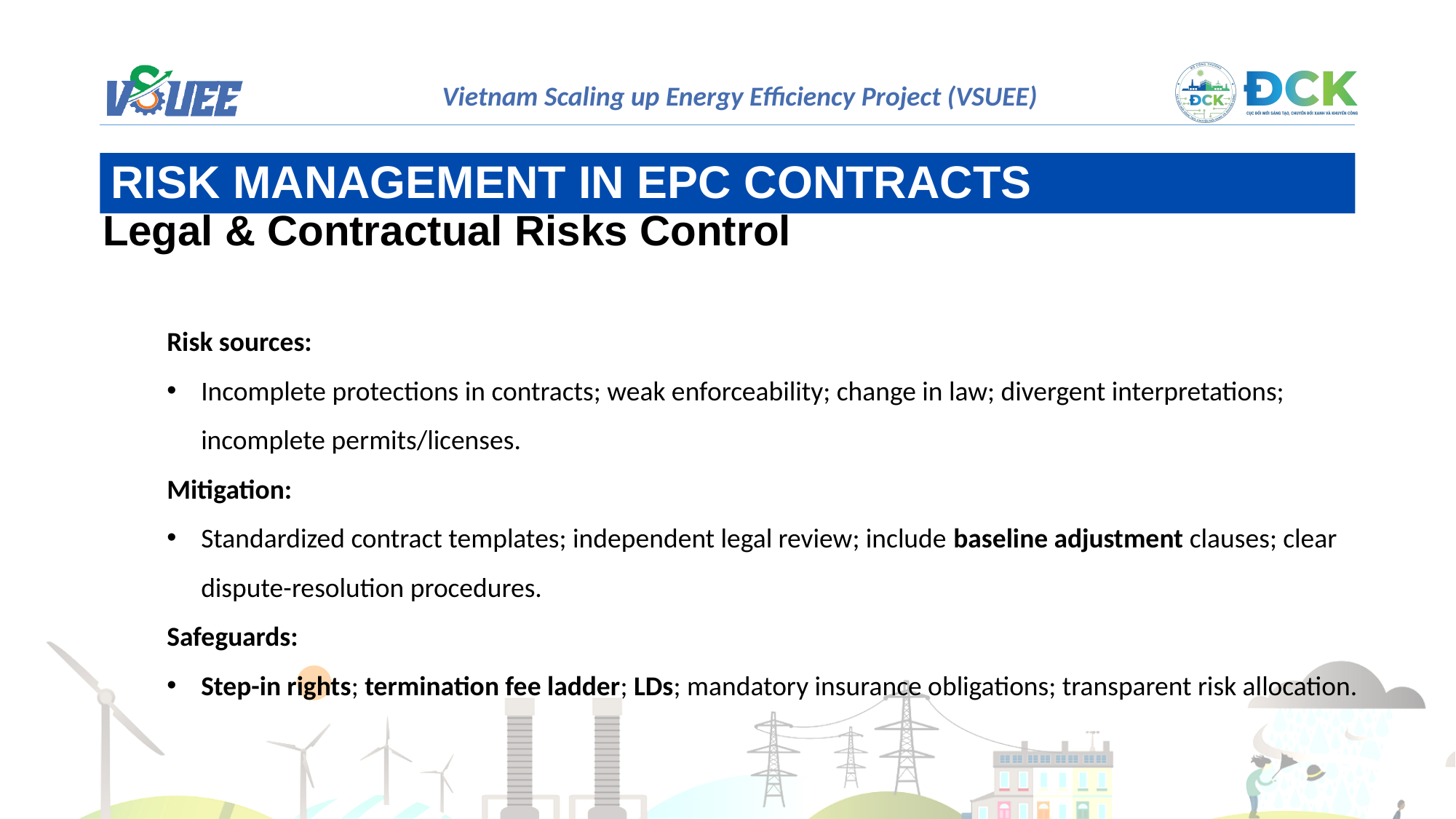

RISK MANAGEMENT IN EPC CONTRACTS
Legal & Contractual Risks Control
Risk sources:
Incomplete protections in contracts; weak enforceability; change in law; divergent interpretations; incomplete permits/licenses.
Mitigation:
Standardized contract templates; independent legal review; include baseline adjustment clauses; clear dispute-resolution procedures.
Safeguards:
Step-in rights; termination fee ladder; LDs; mandatory insurance obligations; transparent risk allocation.